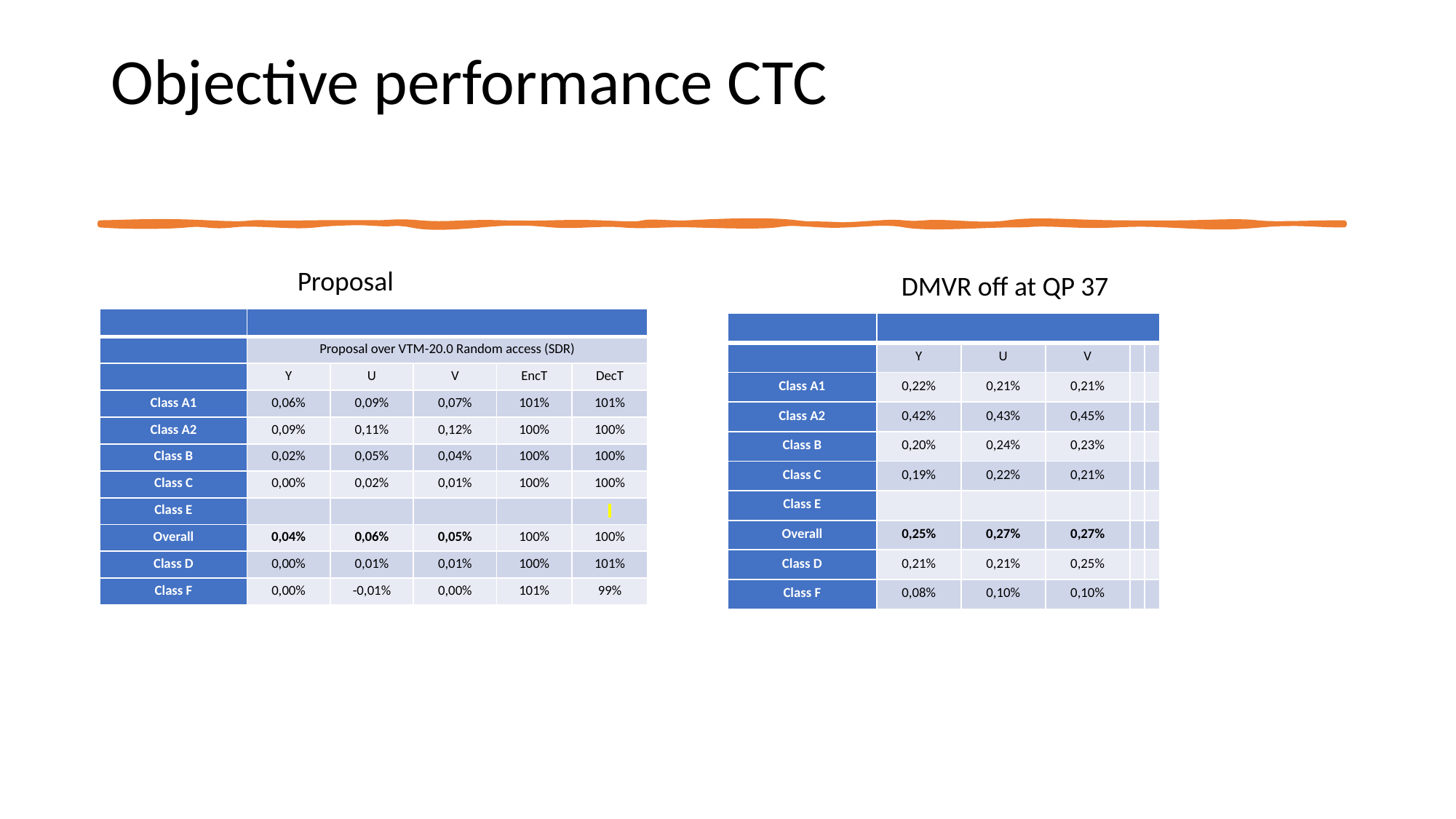

# Objective performance CTC

Proposal
DMVR off at QP 37
|  |  |  |  |  |  |
| --- | --- | --- | --- | --- | --- |
|  | Proposal over VTM-20.0 Random access (SDR) |  |  |  |  |
|  | Y | U | V | EncT | DecT |
| Class A1 | 0,06% | 0,09% | 0,07% | 101% | 101% |
| Class A2 | 0,09% | 0,11% | 0,12% | 100% | 100% |
| Class B | 0,02% | 0,05% | 0,04% | 100% | 100% |
| Class C | 0,00% | 0,02% | 0,01% | 100% | 100% |
| Class E |  |  |  |  |  |
| Overall | 0,04% | 0,06% | 0,05% | 100% | 100% |
| Class D | 0,00% | 0,01% | 0,01% | 100% | 101% |
| Class F | 0,00% | -0,01% | 0,00% | 101% | 99% |
|  |  |  |  |  |  |
| --- | --- | --- | --- | --- | --- |
|  | Y | U | V |  |  |
| Class A1 | 0,22% | 0,21% | 0,21% |  |  |
| Class A2 | 0,42% | 0,43% | 0,45% |  |  |
| Class B | 0,20% | 0,24% | 0,23% |  |  |
| Class C | 0,19% | 0,22% | 0,21% |  |  |
| Class E |  |  |  |  |  |
| Overall | 0,25% | 0,27% | 0,27% |  |  |
| Class D | 0,21% | 0,21% | 0,25% |  |  |
| Class F | 0,08% | 0,10% | 0,10% |  |  |